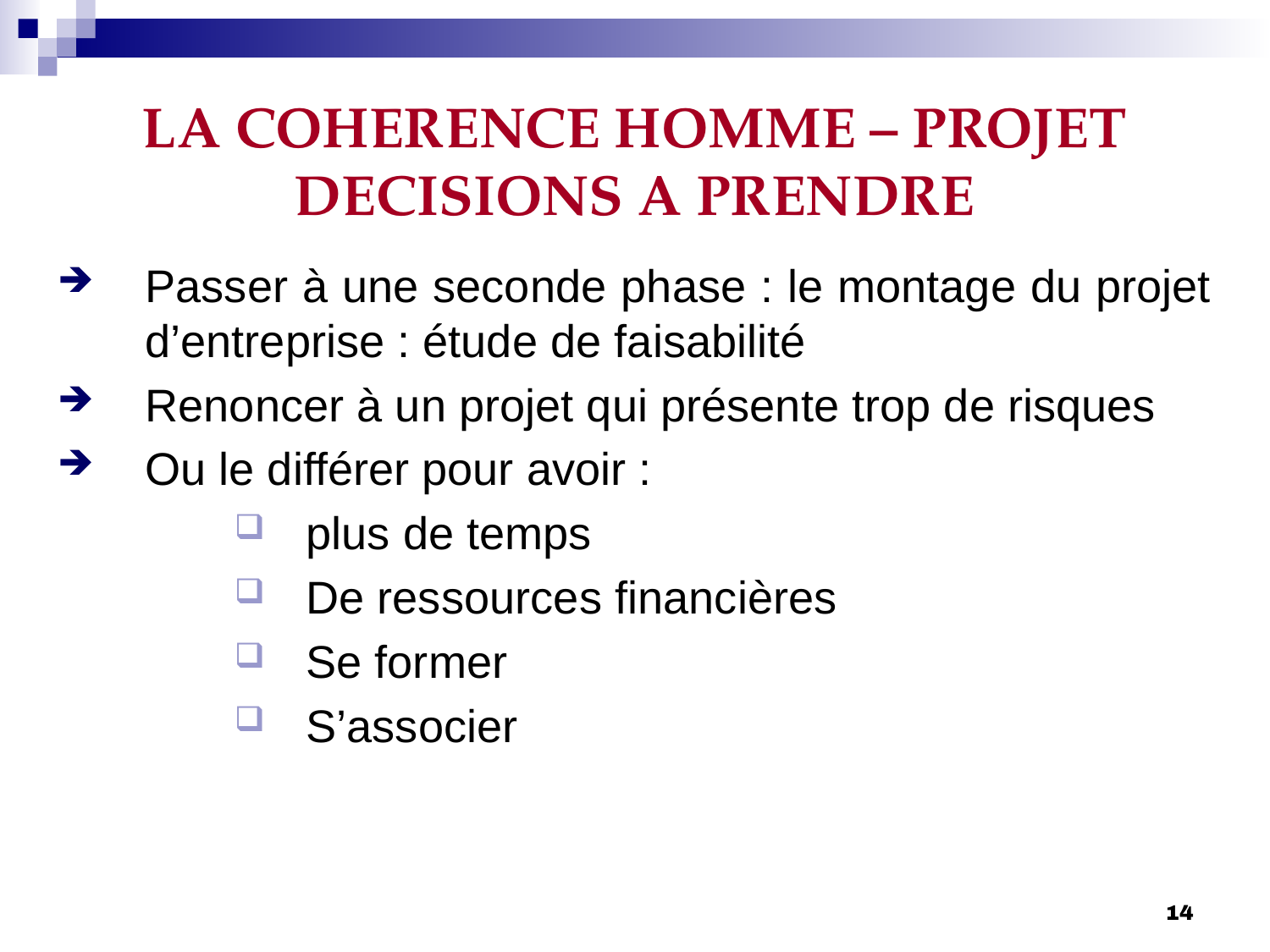

# LA COHERENCE HOMME – PROJET DECISIONS A PRENDRE

Passer à une seconde phase : le montage du projet d’entreprise : étude de faisabilité
Renoncer à un projet qui présente trop de risques
Ou le différer pour avoir :
plus de temps
De ressources financières
Se former
S’associer

14